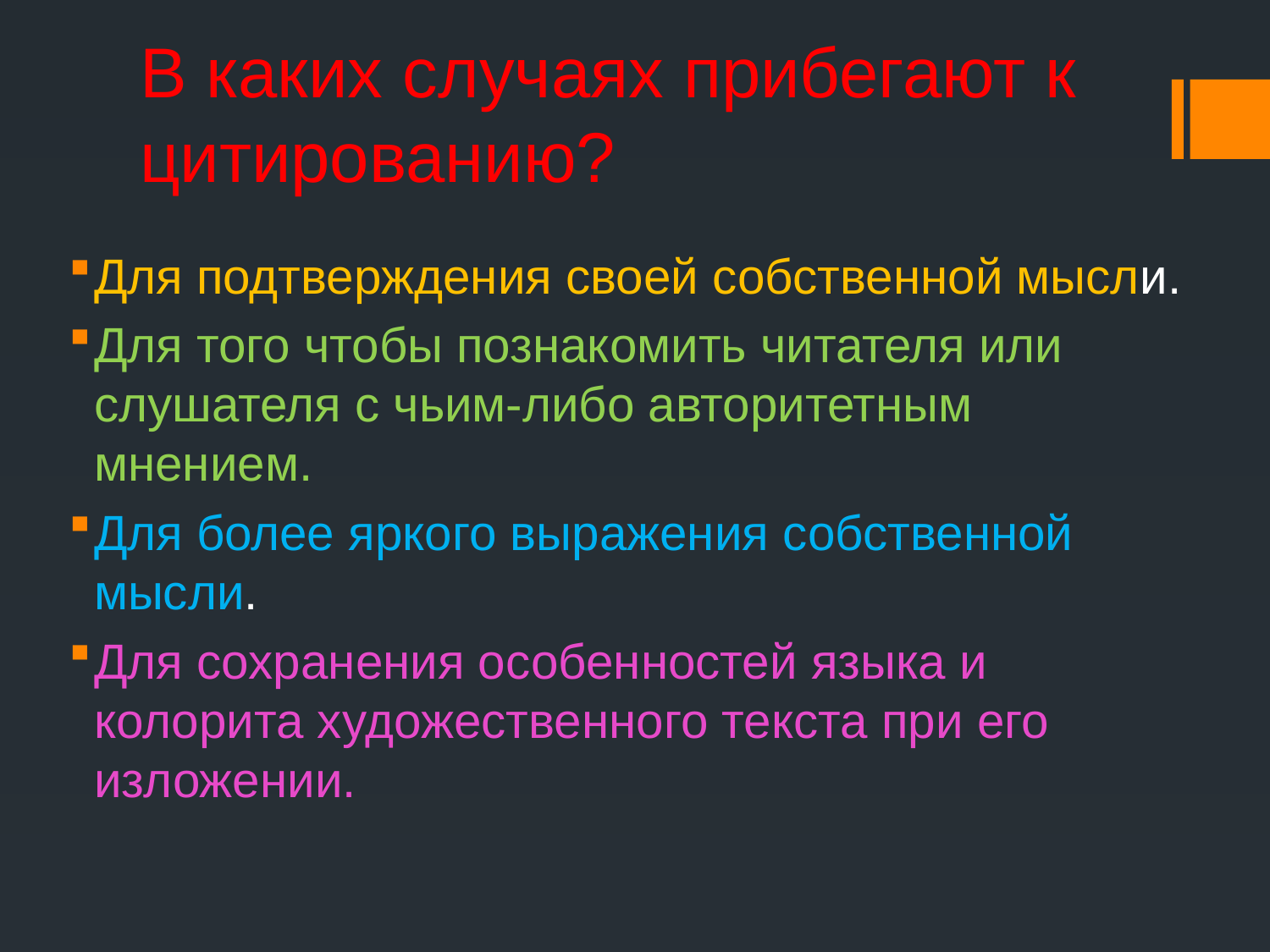

# В каких случаях прибегают к цитированию?
Для подтверждения своей собственной мысли.
Для того чтобы познакомить читателя или слушателя с чьим-либо авторитетным мнением.
Для более яркого выражения собственной мысли.
Для сохранения особенностей языка и колорита художественного текста при его изложении.